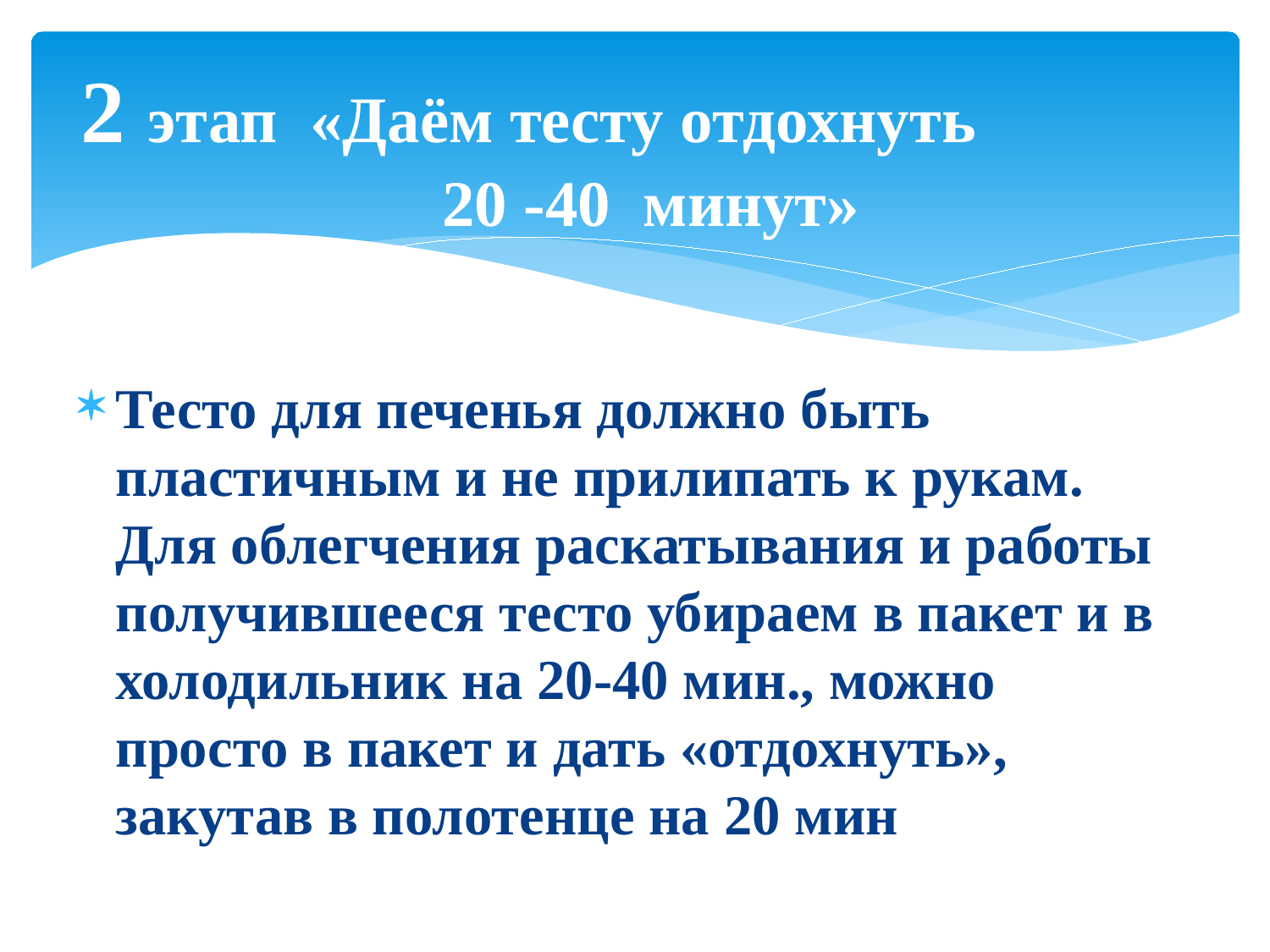

# 2 этап  «Даём тесту отдохнуть                20 -40  минут»
Тесто для печенья должно быть пластичным и не прилипать к рукам. Для облегчения раскатывания и работы получившееся тесто убираем в пакет и в холодильник на 20-40 мин., можно просто в пакет и дать «отдохнуть», закутав в полотенце на 20 мин